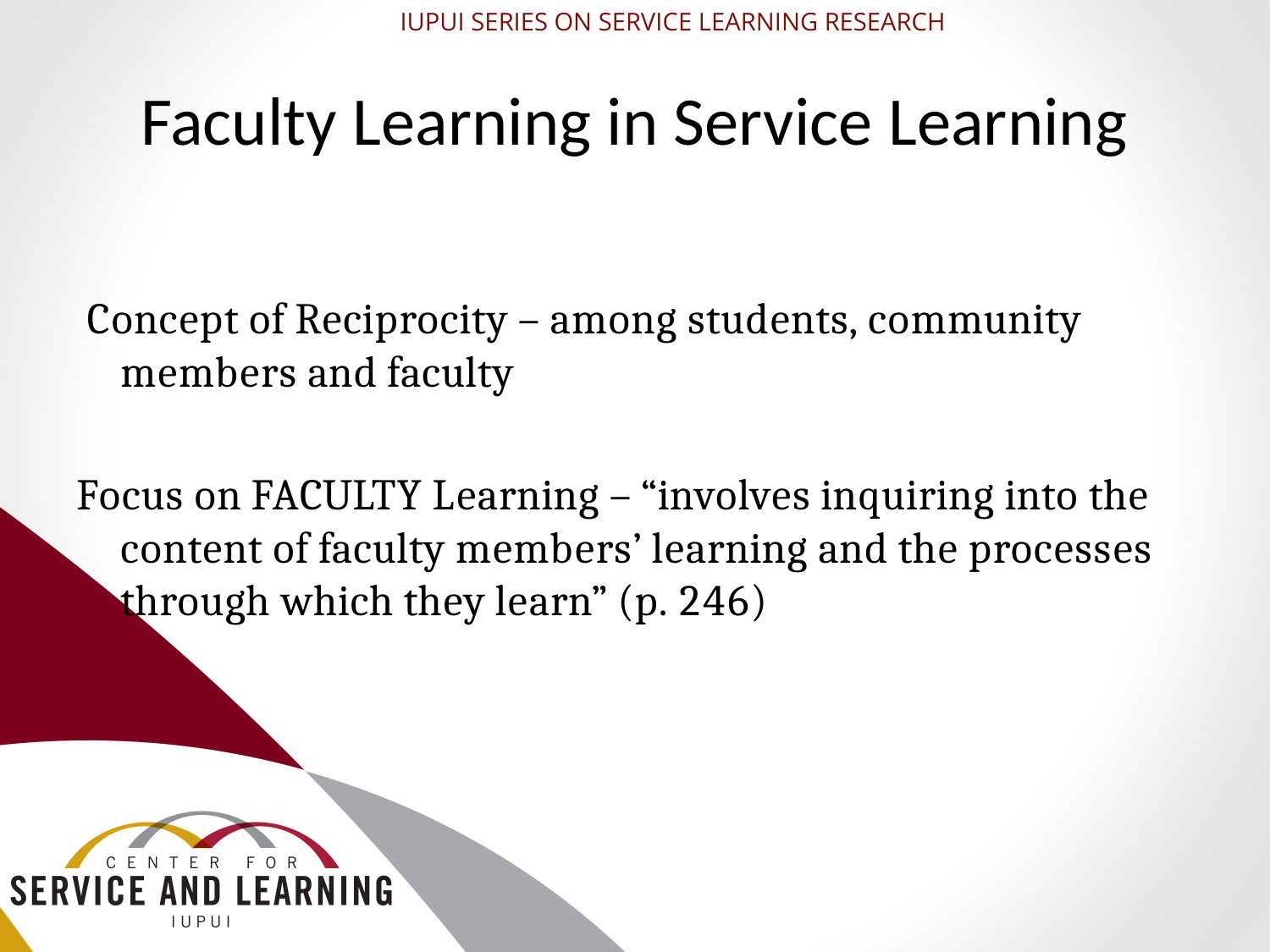

IUPUI SERIES ON SERVICE LEARNING RESEARCH
# Faculty Learning in Service Learning

 Concept of Reciprocity – among students, community members and faculty

Focus on FACULTY Learning – “involves inquiring into the content of faculty members’ learning and the processes through which they learn” (p. 246)